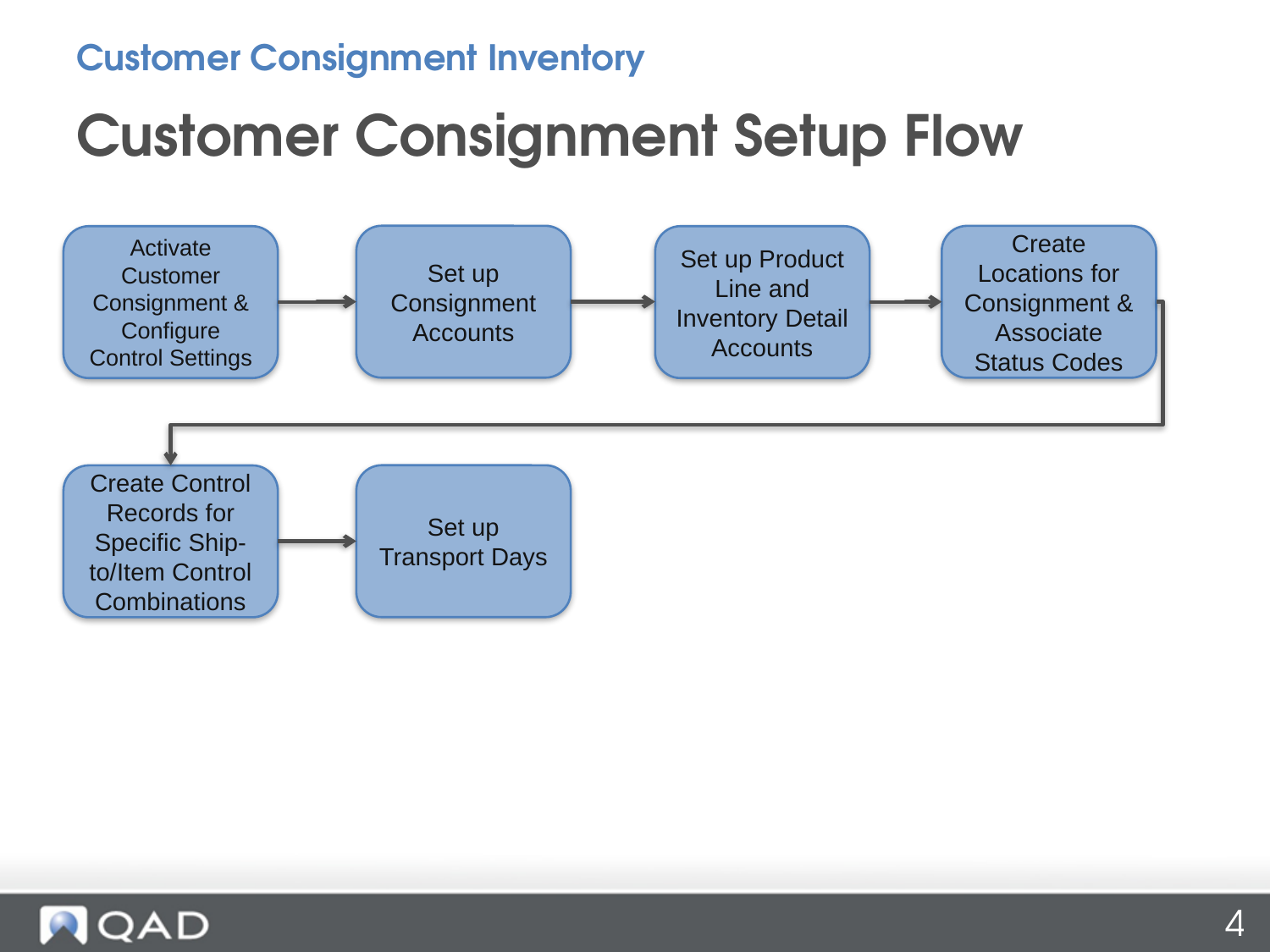

Customer Consignment Inventory
# Customer Consignment Setup Flow
Set up Consignment Accounts
Create Locations for Consignment & Associate Status Codes
Activate Customer Consignment & Configure Control Settings
Set up Product Line and Inventory Detail Accounts
Set up Transport Days
Create Control Records for Specific Ship-to/Item Control Combinations
4